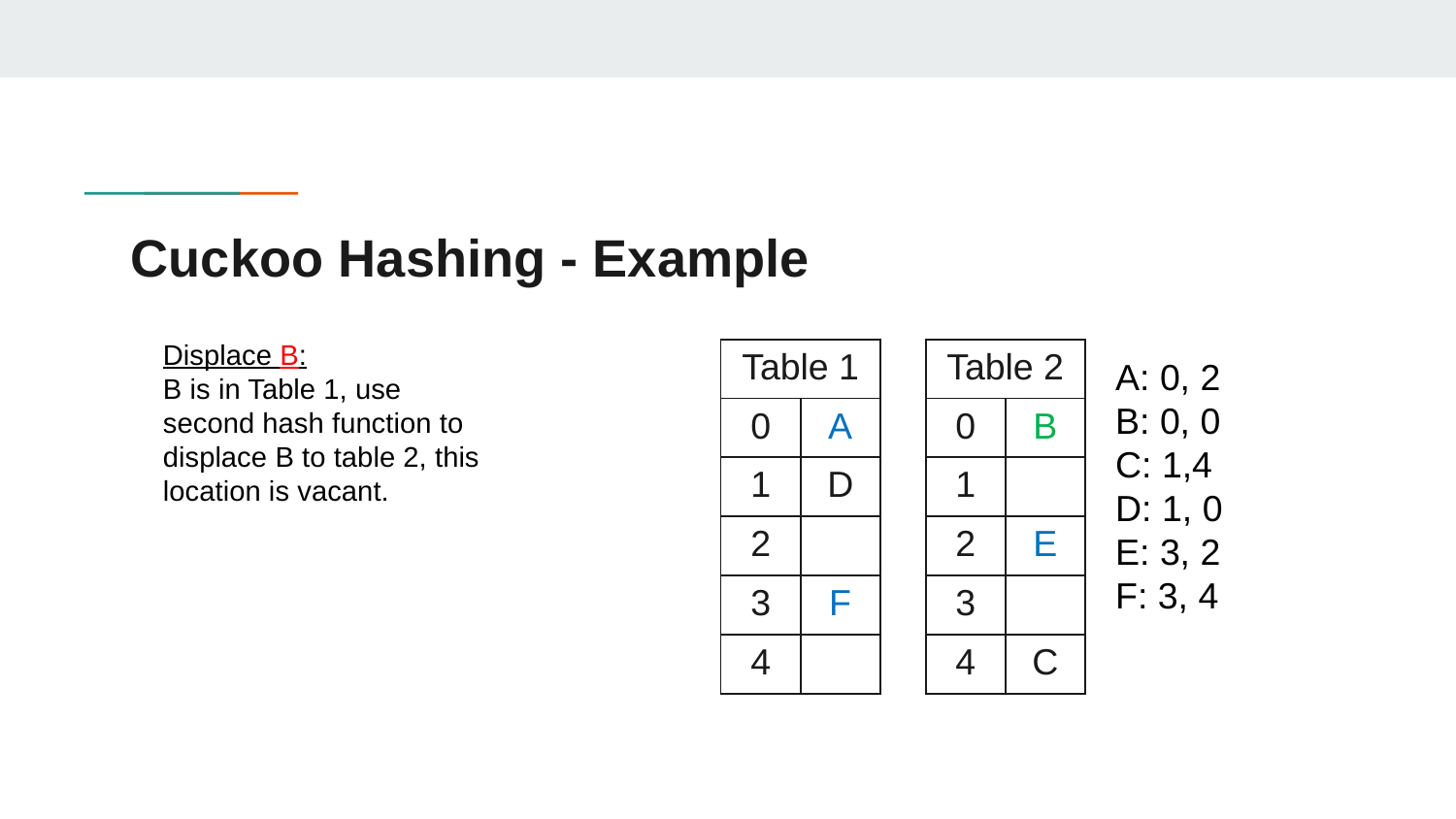

# Cuckoo Hashing - Example
Displace B:
B is in Table 1, use second hash function to displace B to table 2, this location is vacant.
| Table 1 |  |
| --- | --- |
| 0 | A |
| 1 | D |
| 2 |  |
| 3 | F |
| 4 |  |
| Table 2 |  |
| --- | --- |
| 0 | B |
| 1 |  |
| 2 | E |
| 3 |  |
| 4 | C |
A: 0, 2
B: 0, 0
C: 1,4
D: 1, 0
E: 3, 2
F: 3, 4